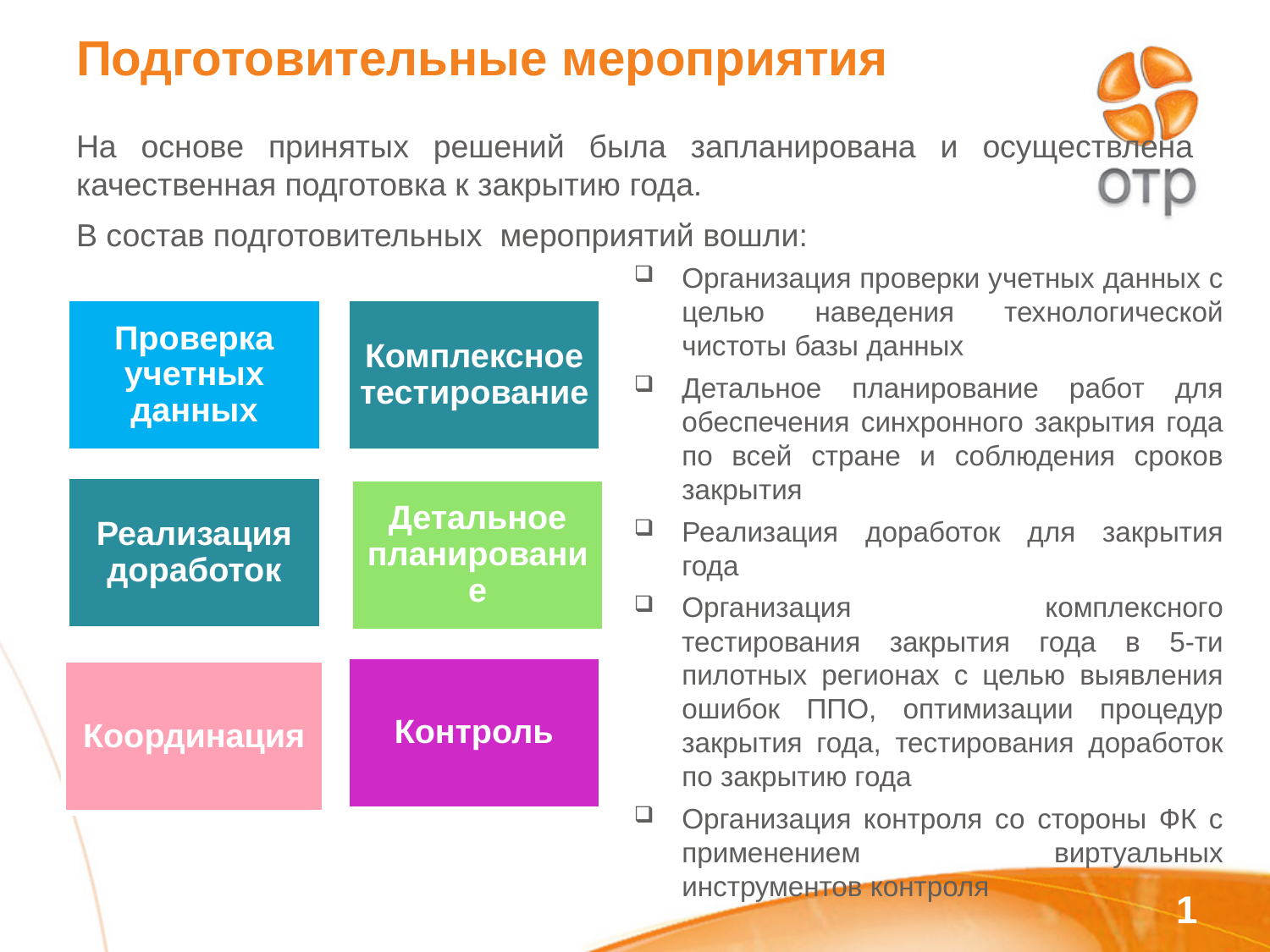

# Подготовительные мероприятия
На основе принятых решений была запланирована и осуществлена качественная подготовка к закрытию года.
В состав подготовительных  мероприятий вошли:
Организация проверки учетных данных с целью наведения технологической чистоты базы данных
Детальное планирование работ для обеспечения синхронного закрытия года по всей стране и соблюдения сроков закрытия
Реализация доработок для закрытия года
Организация комплексного тестирования закрытия года в 5-ти пилотных регионах с целью выявления ошибок ППО, оптимизации процедур закрытия года, тестирования доработок по закрытию года
Организация контроля со стороны ФК с применением виртуальных инструментов контроля

Проверка учетных данных
Комплексное тестирование
Реализация доработок
Детальное планирование
Координация
Контроль
1